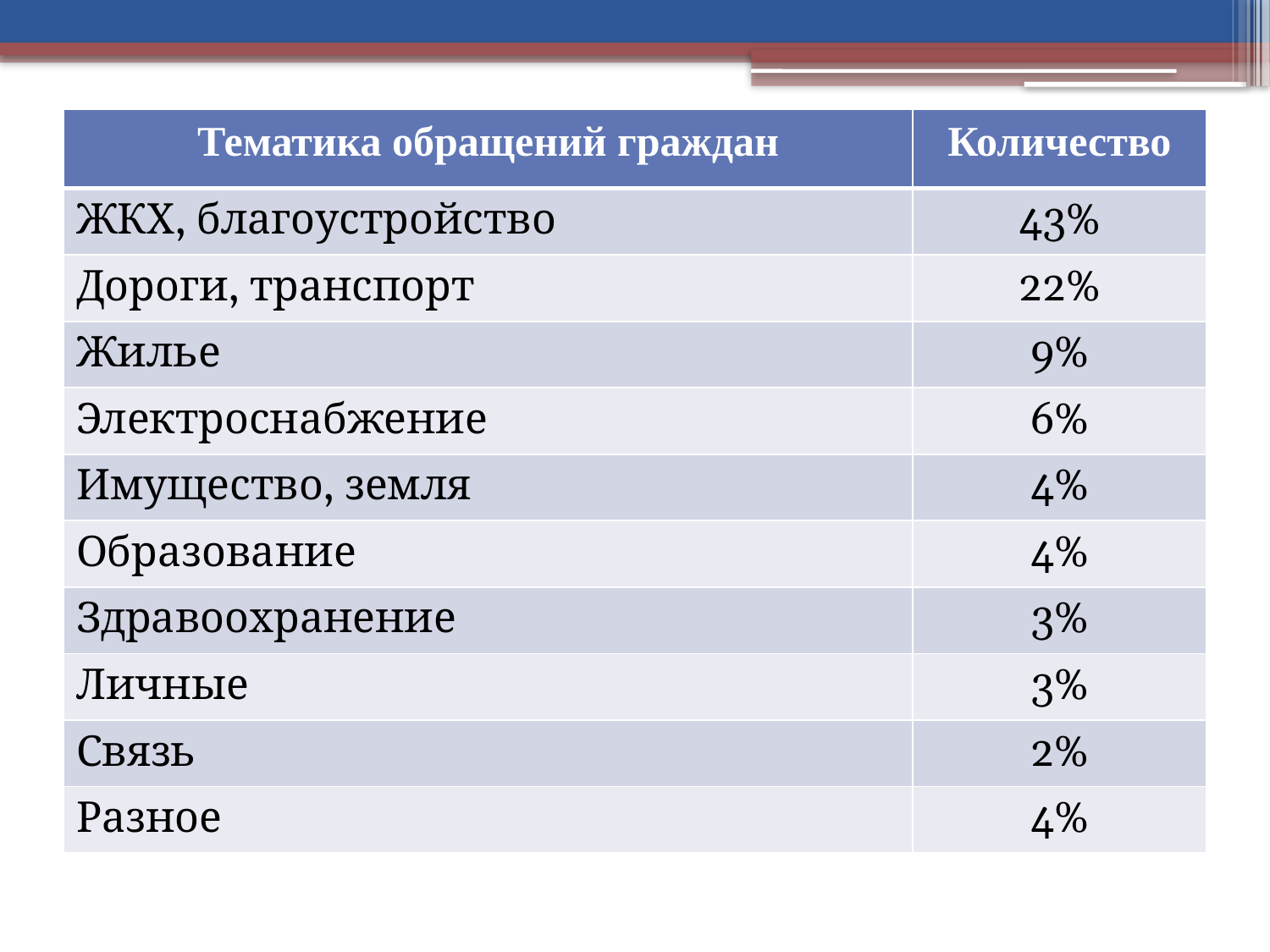

| Тематика обращений граждан | Количество |
| --- | --- |
| ЖКХ, благоустройство | 43% |
| Дороги, транспорт | 22% |
| Жилье | 9% |
| Электроснабжение | 6% |
| Имущество, земля | 4% |
| Образование | 4% |
| Здравоохранение | 3% |
| Личные | 3% |
| Связь | 2% |
| Разное | 4% |